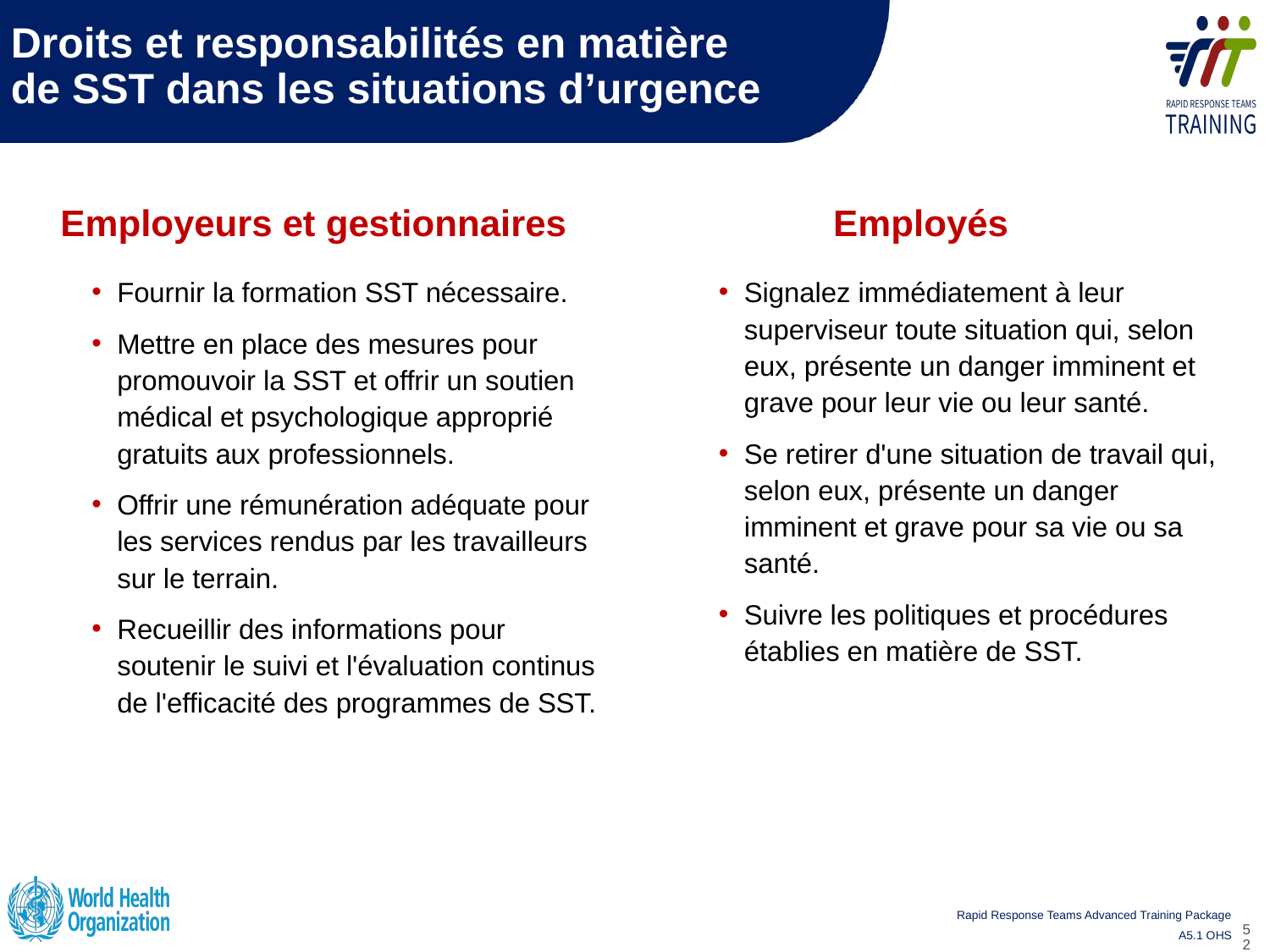

Droits et responsabilités en matière de SST dans les situations d’urgence
Employeurs et gestionnaires
Employés
Fournir la formation SST nécessaire.
Mettre en place des mesures pour promouvoir la SST et offrir un soutien médical et psychologique approprié gratuits aux professionnels.
Offrir une rémunération adéquate pour les services rendus par les travailleurs sur le terrain.
Recueillir des informations pour soutenir le suivi et l'évaluation continus de l'efficacité des programmes de SST.
Signalez immédiatement à leur superviseur toute situation qui, selon eux, présente un danger imminent et grave pour leur vie ou leur santé.
Se retirer d'une situation de travail qui, selon eux, présente un danger imminent et grave pour sa vie ou sa santé.
Suivre les politiques et procédures établies en matière de SST.
52